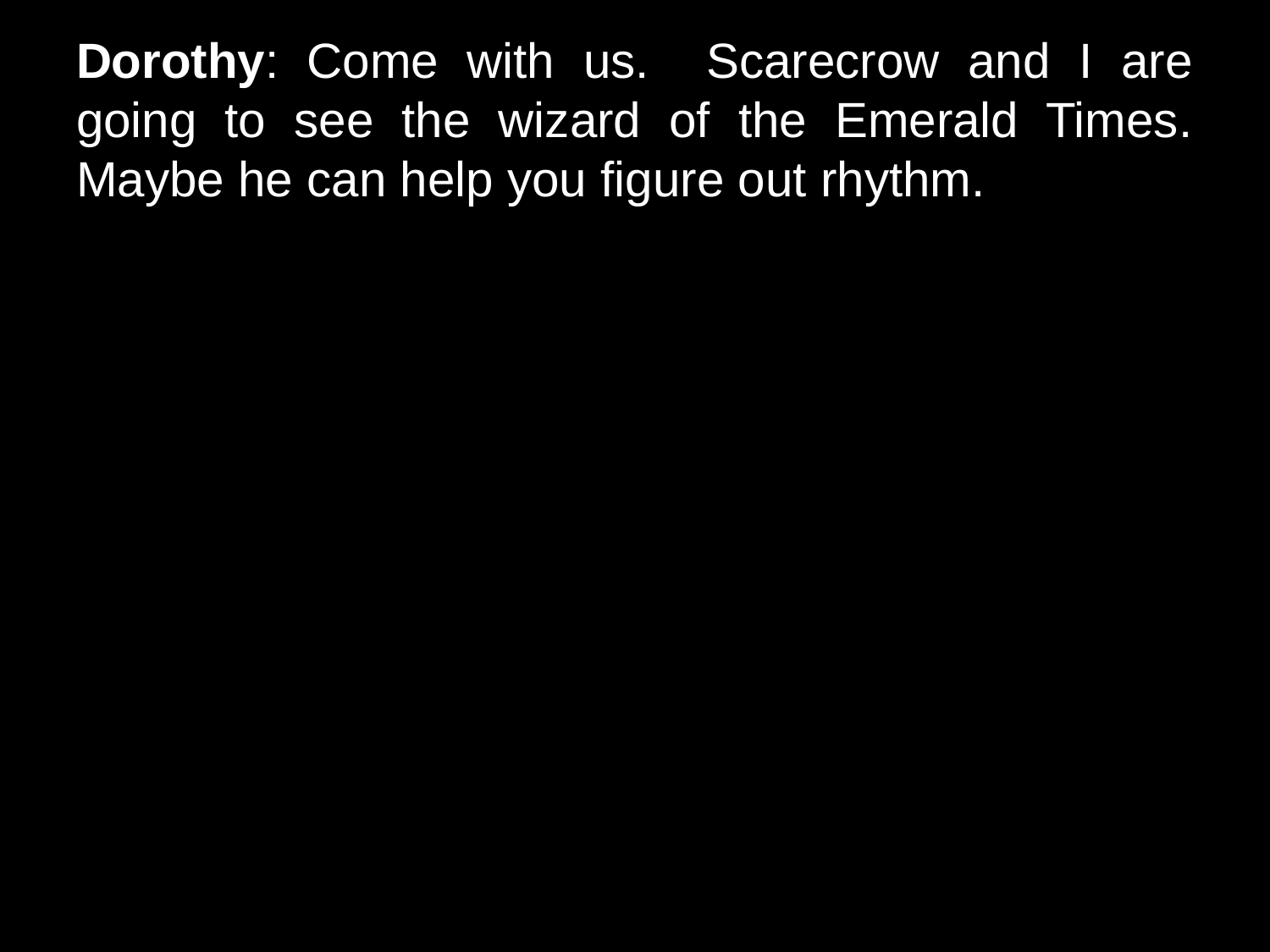

# Dorothy: Come with us.  Scarecrow and I are going to see the wizard of the Emerald Times. Maybe he can help you figure out rhythm.